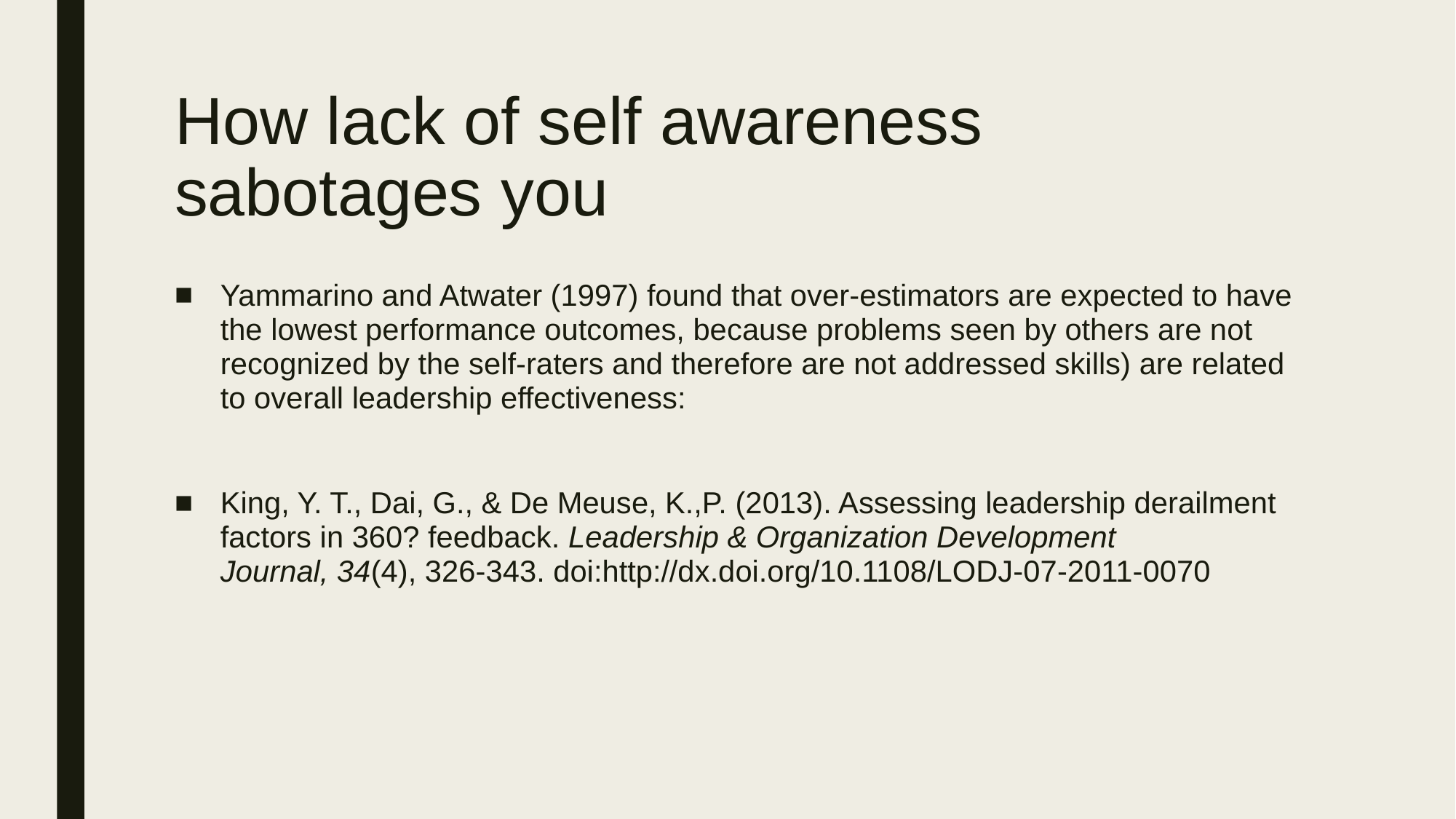

# How lack of self awareness sabotages you
Yammarino and Atwater (1997) found that over-estimators are expected to have the lowest performance outcomes, because problems seen by others are not recognized by the self-raters and therefore are not addressed skills) are related to overall leadership effectiveness:

King, Y. T., Dai, G., & De Meuse, K.,P. (2013). Assessing leadership derailment factors in 360? feedback. Leadership & Organization Development Journal, 34(4), 326-343. doi:http://dx.doi.org/10.1108/LODJ-07-2011-0070